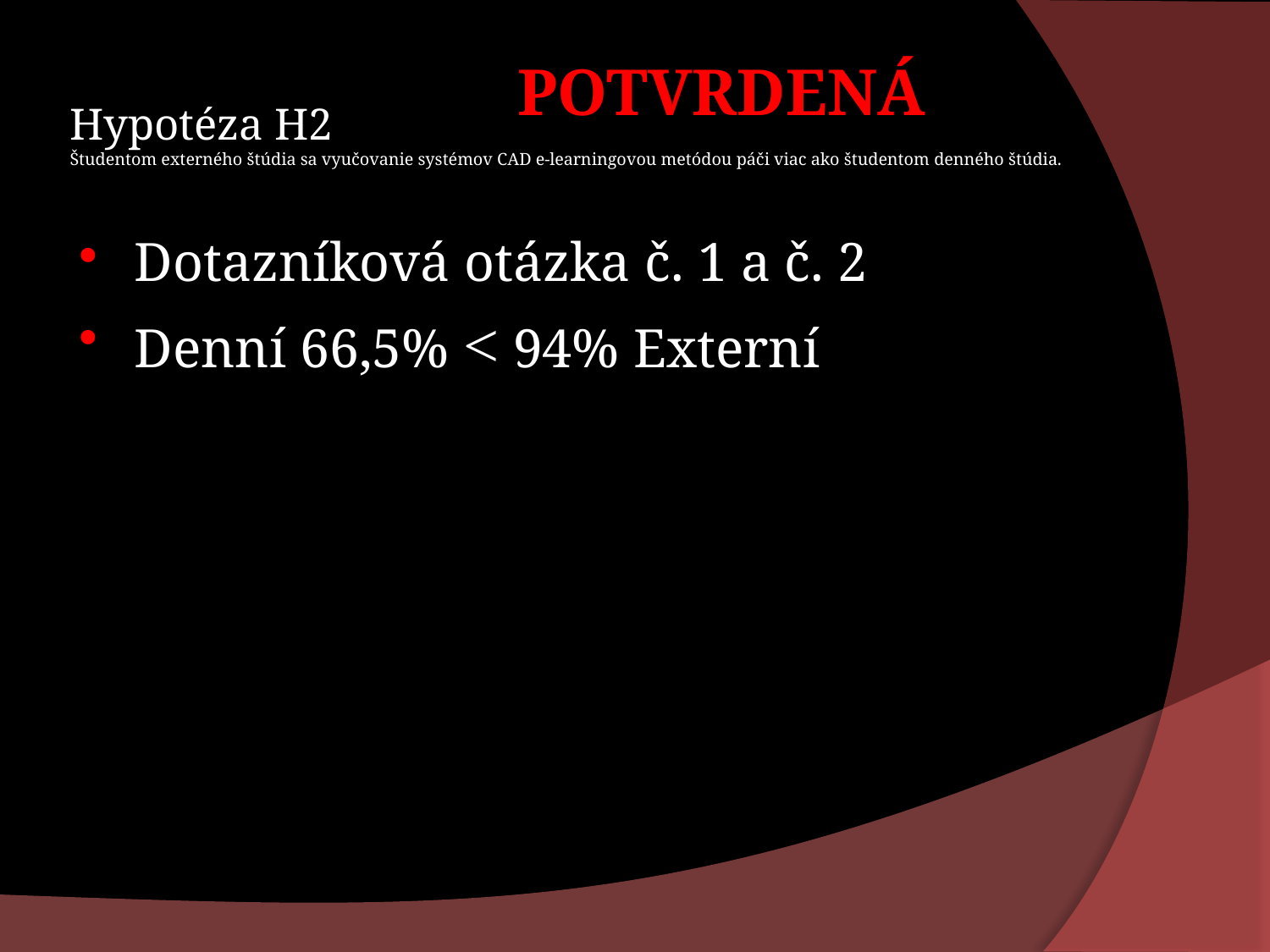

# Hypotéza H2 Študentom externého štúdia sa vyučovanie systémov CAD e-learningovou metódou páči viac ako študentom denného štúdia.
POTVRDENÁ
Dotazníková otázka č. 1 a č. 2
Denní 66,5% ˂ 94% Externí